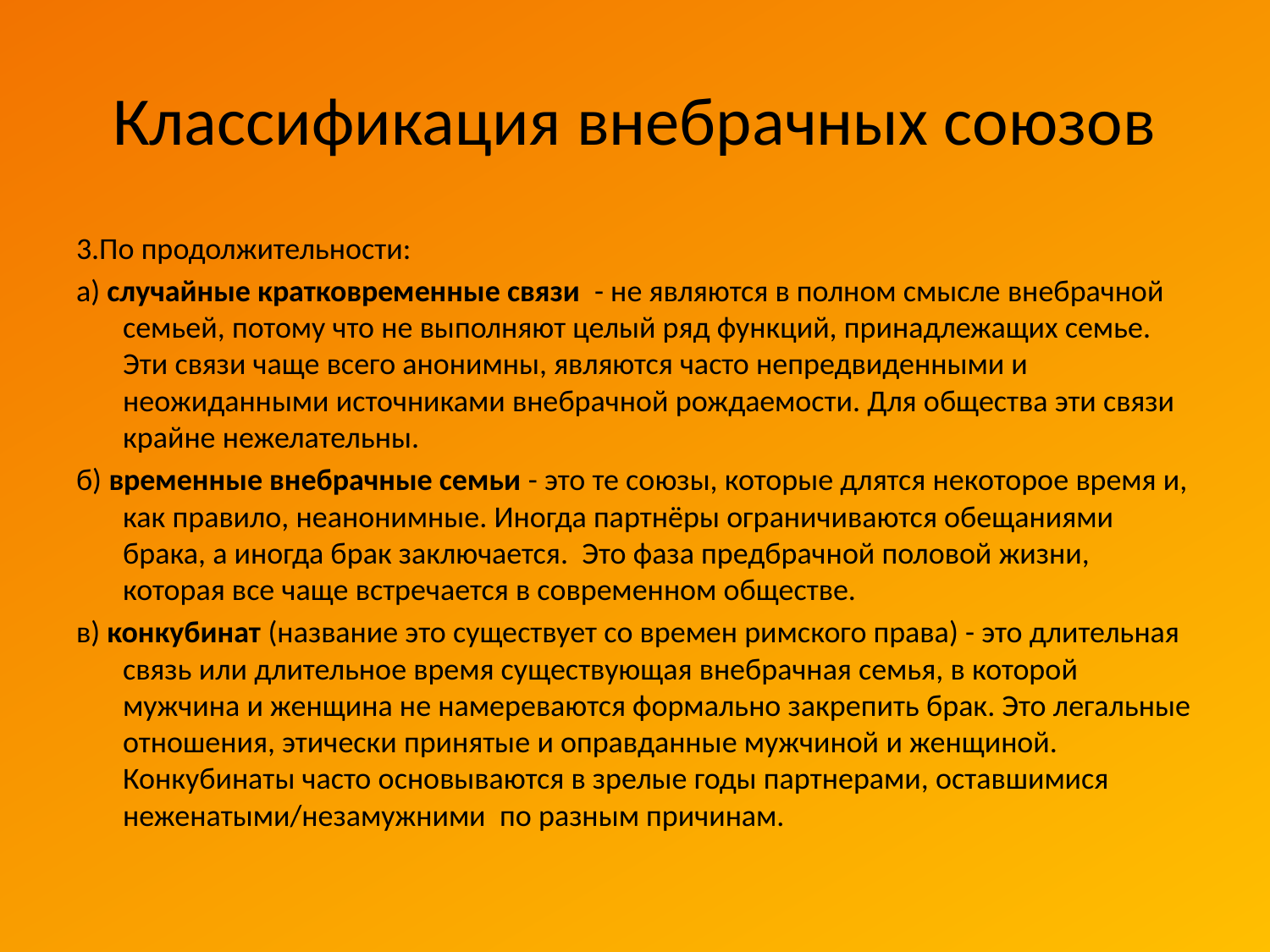

# Классификация внебрачных союзов
3.По продолжительности:
а) случайные кратковременные связи  - не являются в полном смысле внебрачной семьей, потому что не выполняют целый ряд функций, принадлежащих семье. Эти связи чаще всего анонимны, являются часто непредвиденными и неожиданными источниками внебрачной рождаемости. Для общества эти связи крайне нежелательны.
б) временные внебрачные семьи - это те союзы, которые длятся некоторое время и, как правило, неанонимные. Иногда партнёры ограничиваются обещаниями брака, а иногда брак заключается.  Это фаза предбрачной половой жизни, которая все чаще встречается в современном обществе.
в) конкубинат (название это существует со времен римского права) - это длительная связь или длительное время существующая внебрачная семья, в которой мужчина и женщина не намереваются формально закрепить брак. Это легальные отношения, этически принятые и оправданные мужчиной и женщиной. Конкубинаты часто основываются в зрелые годы партнерами, оставшимися неженатыми/незамужними  по разным причинам.